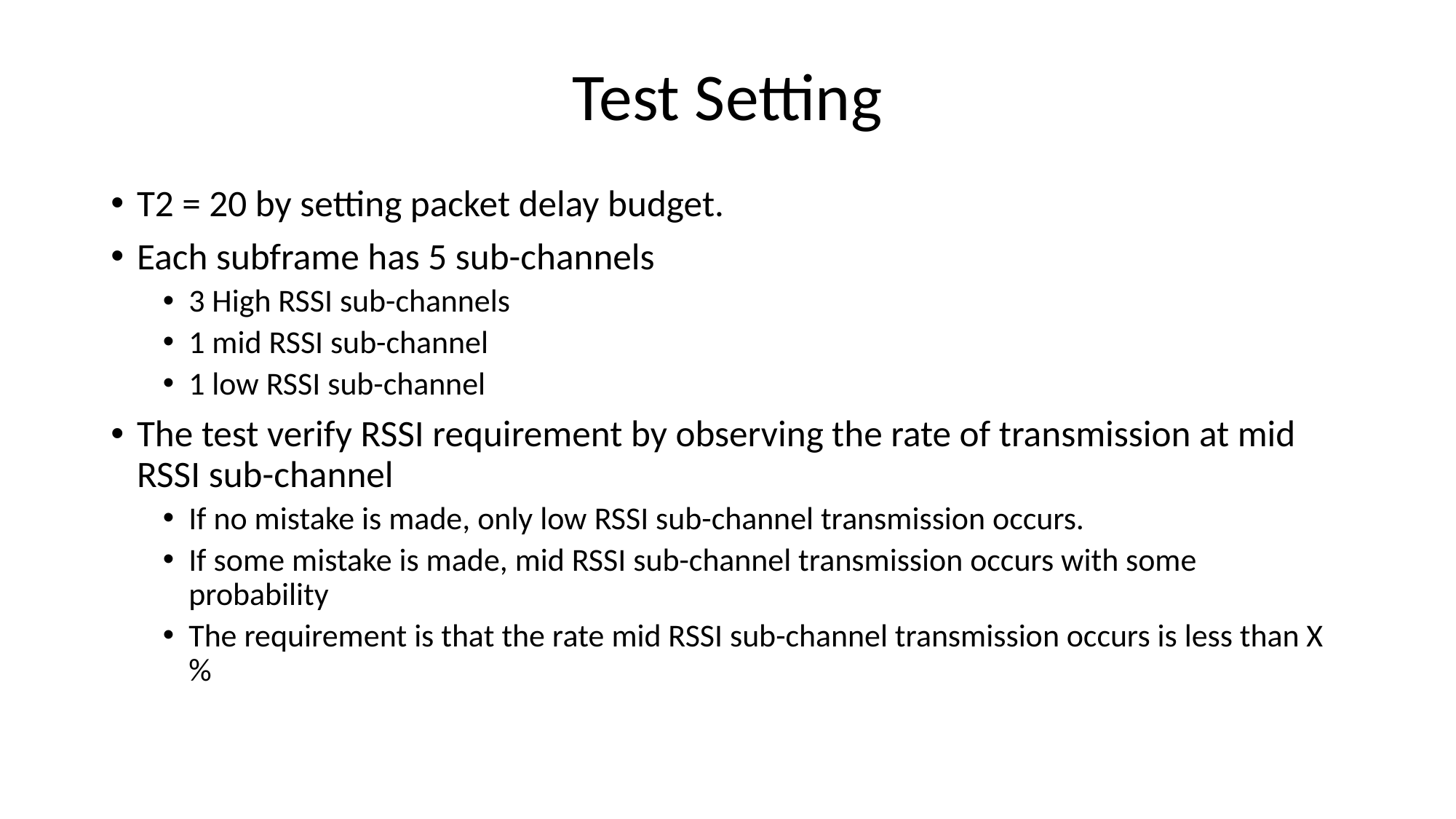

# Test Setting
T2 = 20 by setting packet delay budget.
Each subframe has 5 sub-channels
3 High RSSI sub-channels
1 mid RSSI sub-channel
1 low RSSI sub-channel
The test verify RSSI requirement by observing the rate of transmission at mid RSSI sub-channel
If no mistake is made, only low RSSI sub-channel transmission occurs.
If some mistake is made, mid RSSI sub-channel transmission occurs with some probability
The requirement is that the rate mid RSSI sub-channel transmission occurs is less than X%